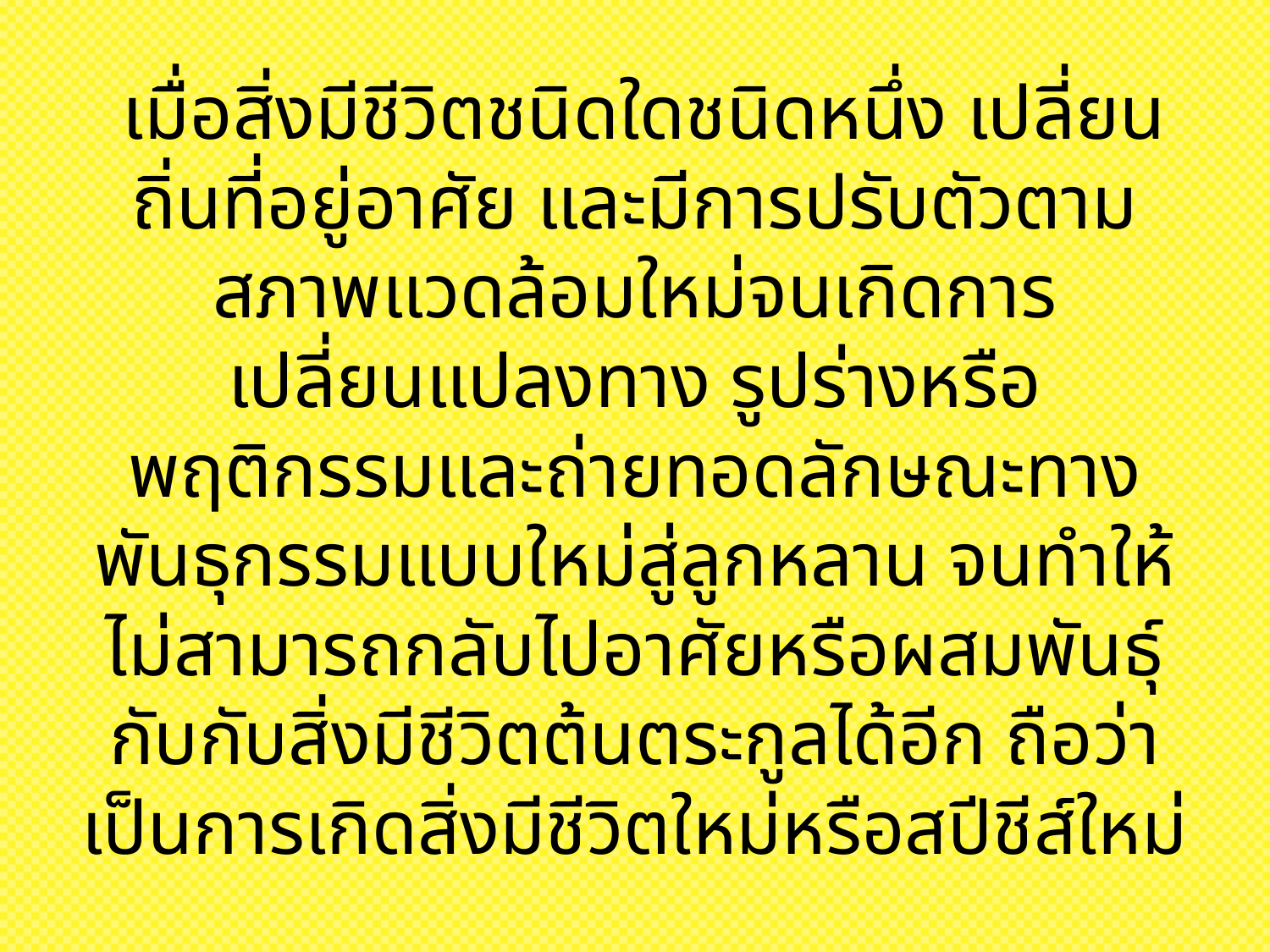

# เมื่อสิ่งมีชีวิตชนิดใดชนิดหนึ่ง เปลี่ยนถิ่นที่อยู่อาศัย และมีการปรับตัวตามสภาพแวดล้อมใหม่จนเกิดการเปลี่ยนแปลงทาง รูปร่างหรือพฤติกรรมและถ่ายทอดลักษณะทางพันธุกรรมแบบใหม่สู่ลูกหลาน จนทำให้ไม่สามารถกลับไปอาศัยหรือผสมพันธุ์กับกับสิ่งมีชีวิตต้นตระกูลได้อีก ถือว่าเป็นการเกิดสิ่งมีชีวิตใหม่หรือสปีชีส์ใหม่